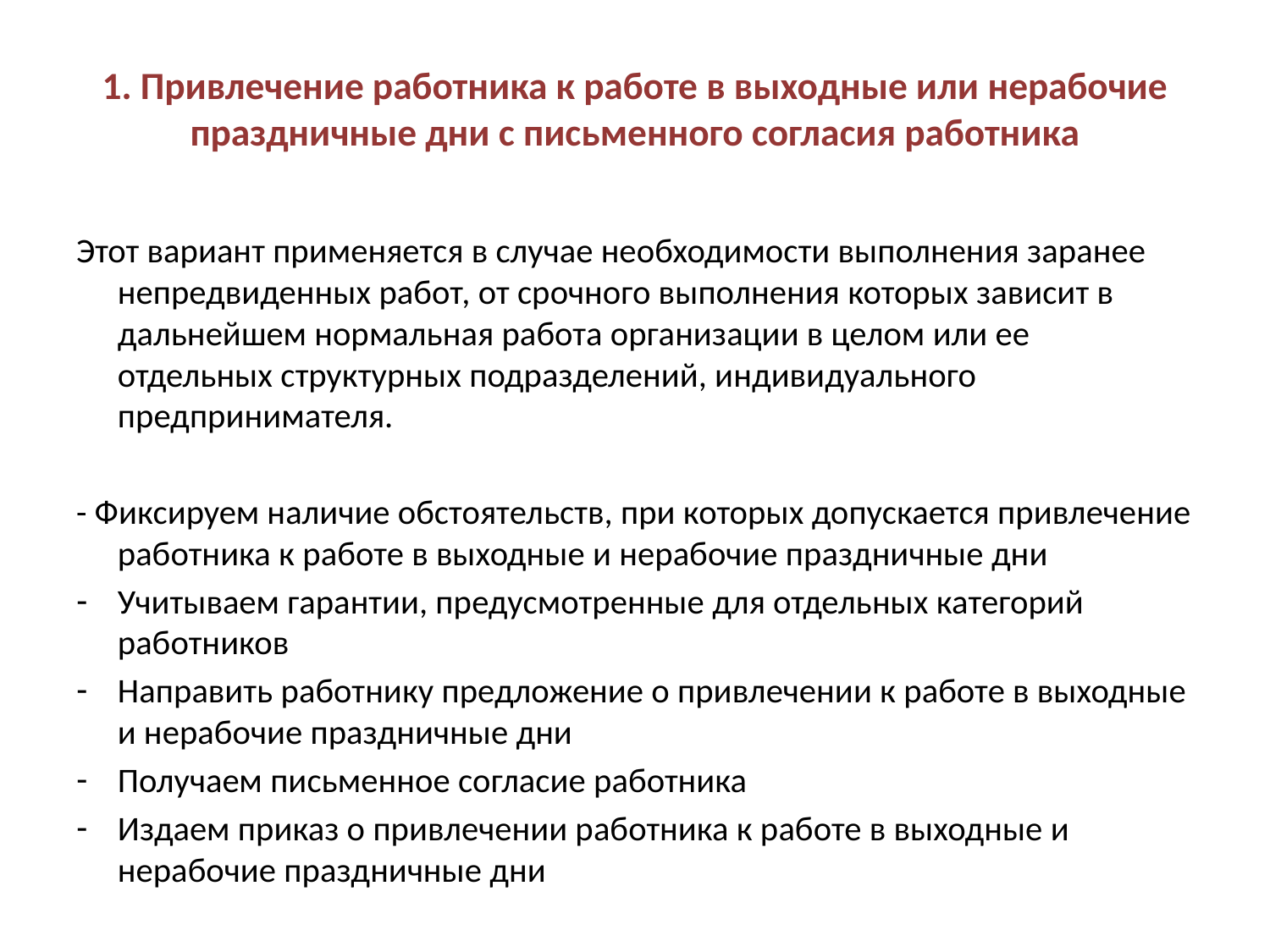

# 1. Привлечение работника к работе в выходные или нерабочие праздничные дни с письменного согласия работника
Этот вариант применяется в случае необходимости выполнения заранее непредвиденных работ, от срочного выполнения которых зависит в дальнейшем нормальная работа организации в целом или ее отдельных структурных подразделений, индивидуального предпринимателя.

- Фиксируем наличие обстоятельств, при которых допускается привлечение работника к работе в выходные и нерабочие праздничные дни
Учитываем гарантии, предусмотренные для отдельных категорий работников
Направить работнику предложение о привлечении к работе в выходные и нерабочие праздничные дни
Получаем письменное согласие работника
Издаем приказ о привлечении работника к работе в выходные и нерабочие праздничные дни